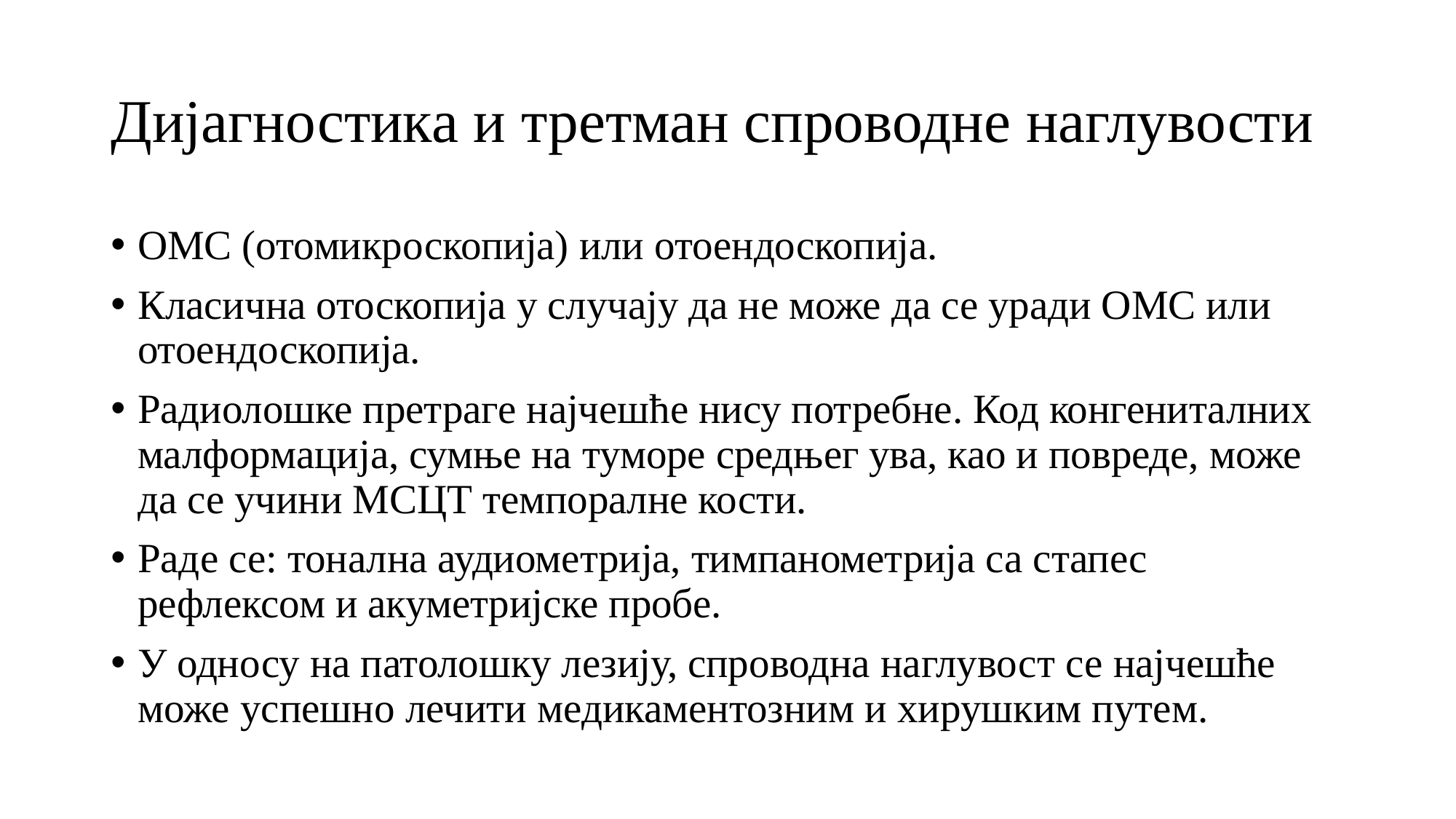

# Дијагностика и третман спроводне наглувости
ОМС (отомикроскопија) или отоендоскопија.
Класична отоскопија у случају да не може да се уради ОМС или отоендоскопија.
Радиолошке претраге најчешће нису потребне. Код конгениталних малформација, сумње на туморе средњег ува, као и повреде, може да се учини МСЦТ темпоралне кости.
Раде се: тонална аудиометрија, тимпанометрија са стапес рефлексом и акуметријске пробе.
У односу на патолошку лезију, спроводна наглувост се најчешће може успешно лечити медикаментозним и хирушким путем.